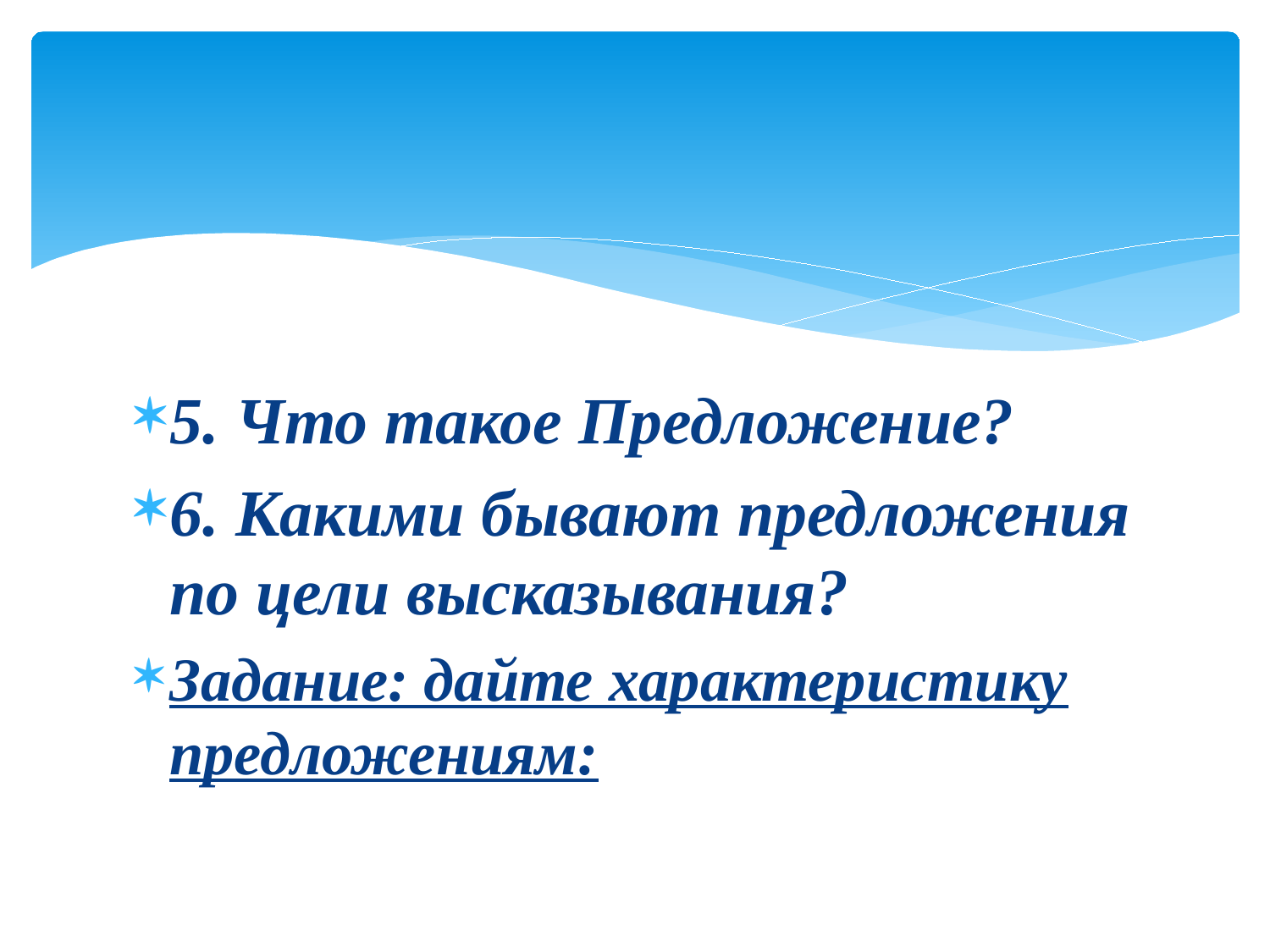

5. Что такое Предложение?
6. Какими бывают предложения по цели высказывания?
Задание: дайте характеристику предложениям: